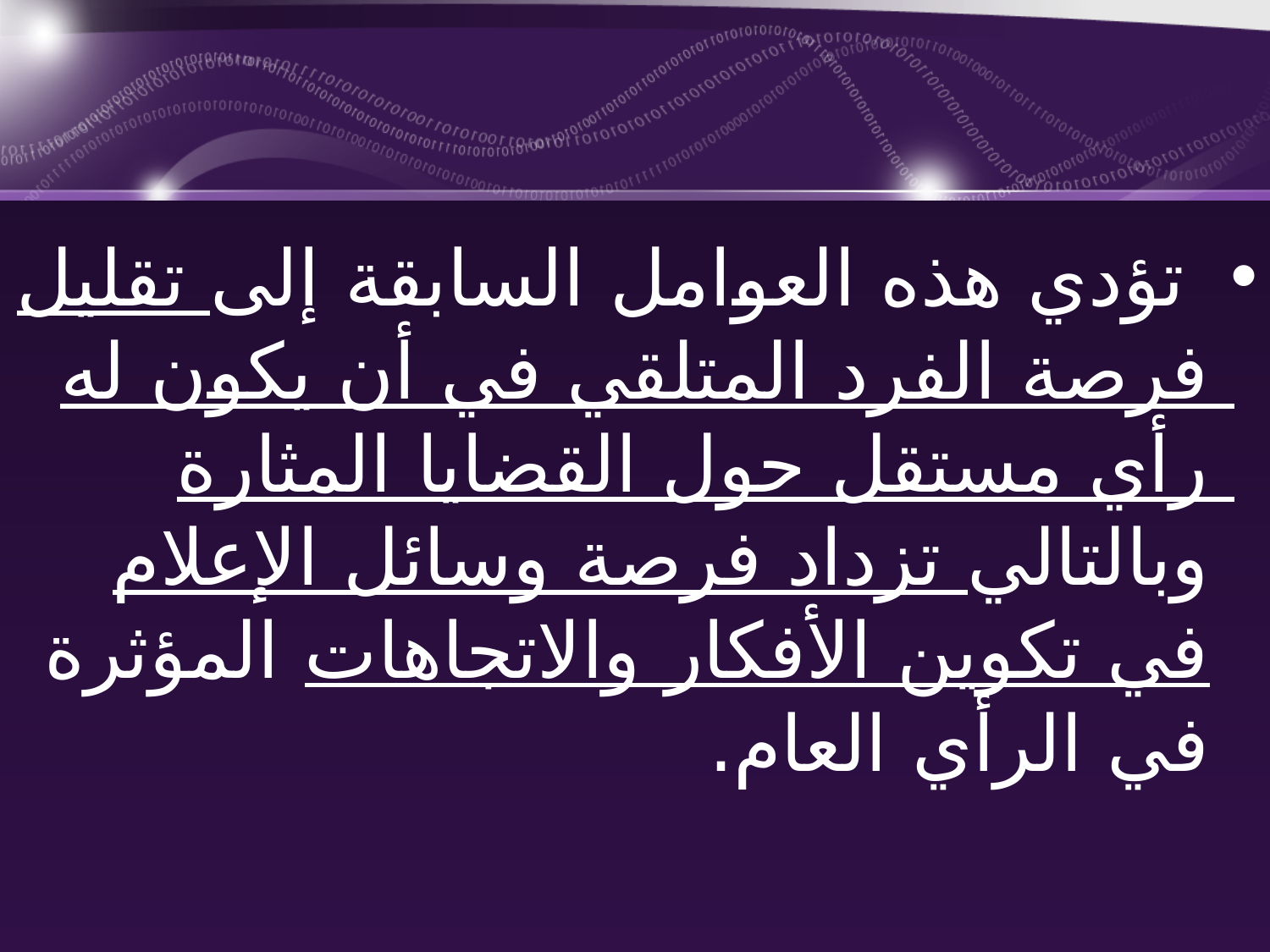

#
 تؤدي هذه العوامل السابقة إلى تقليل فرصة الفرد المتلقي في أن يكون له رأي مستقل حول القضايا المثارة وبالتالي تزداد فرصة وسائل الإعلام في تكوين الأفكار والاتجاهات المؤثرة في الرأي العام.